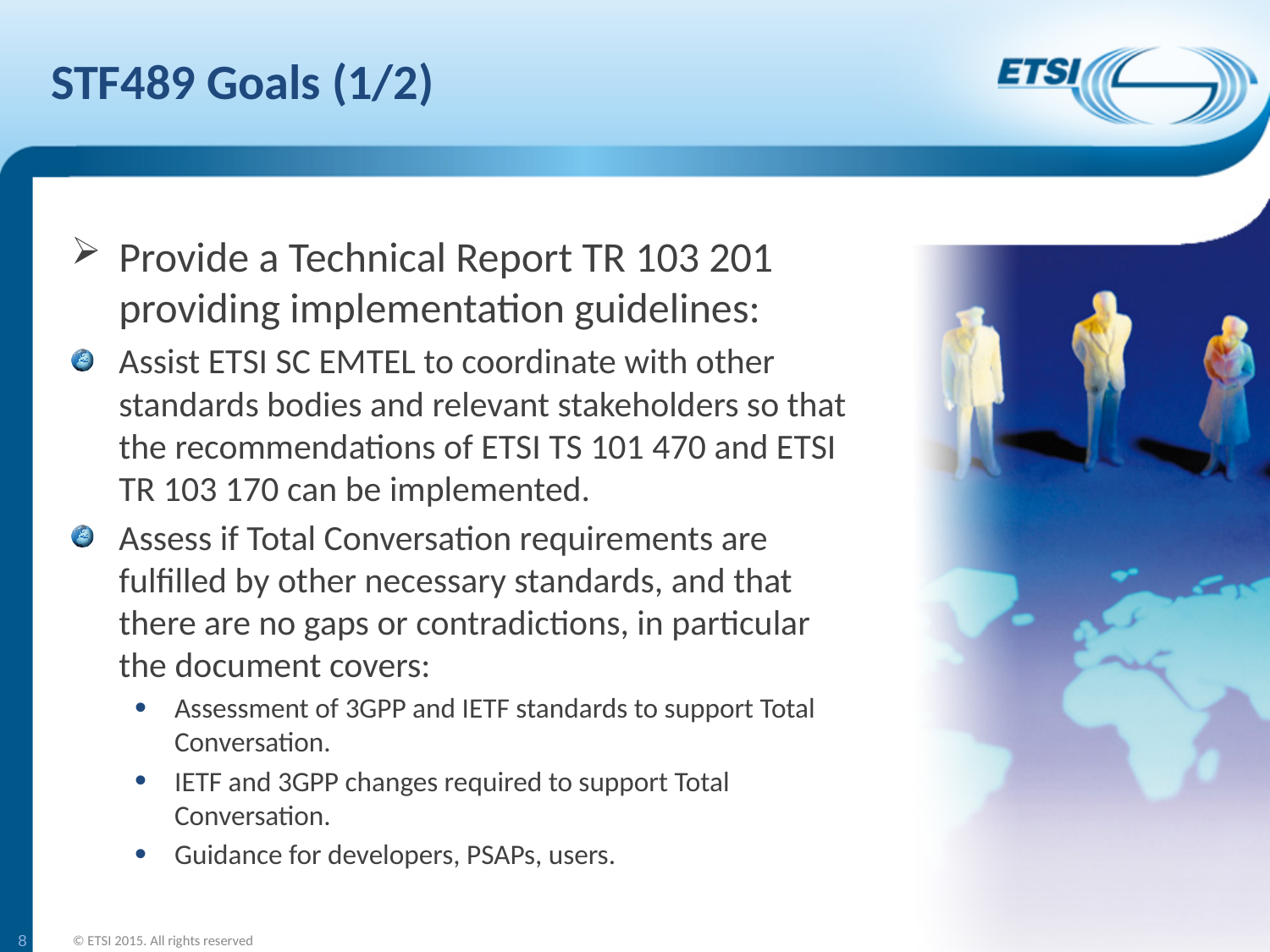

# STF489 Goals (1/2)
Provide a Technical Report TR 103 201 providing implementation guidelines:
Assist ETSI SC EMTEL to coordinate with other standards bodies and relevant stakeholders so that the recommendations of ETSI TS 101 470 and ETSI TR 103 170 can be implemented.
Assess if Total Conversation requirements are fulfilled by other necessary standards, and that there are no gaps or contradictions, in particular the document covers:
Assessment of 3GPP and IETF standards to support Total Conversation.
IETF and 3GPP changes required to support Total Conversation.
Guidance for developers, PSAPs, users.

8
© ETSI 2015. All rights reserved